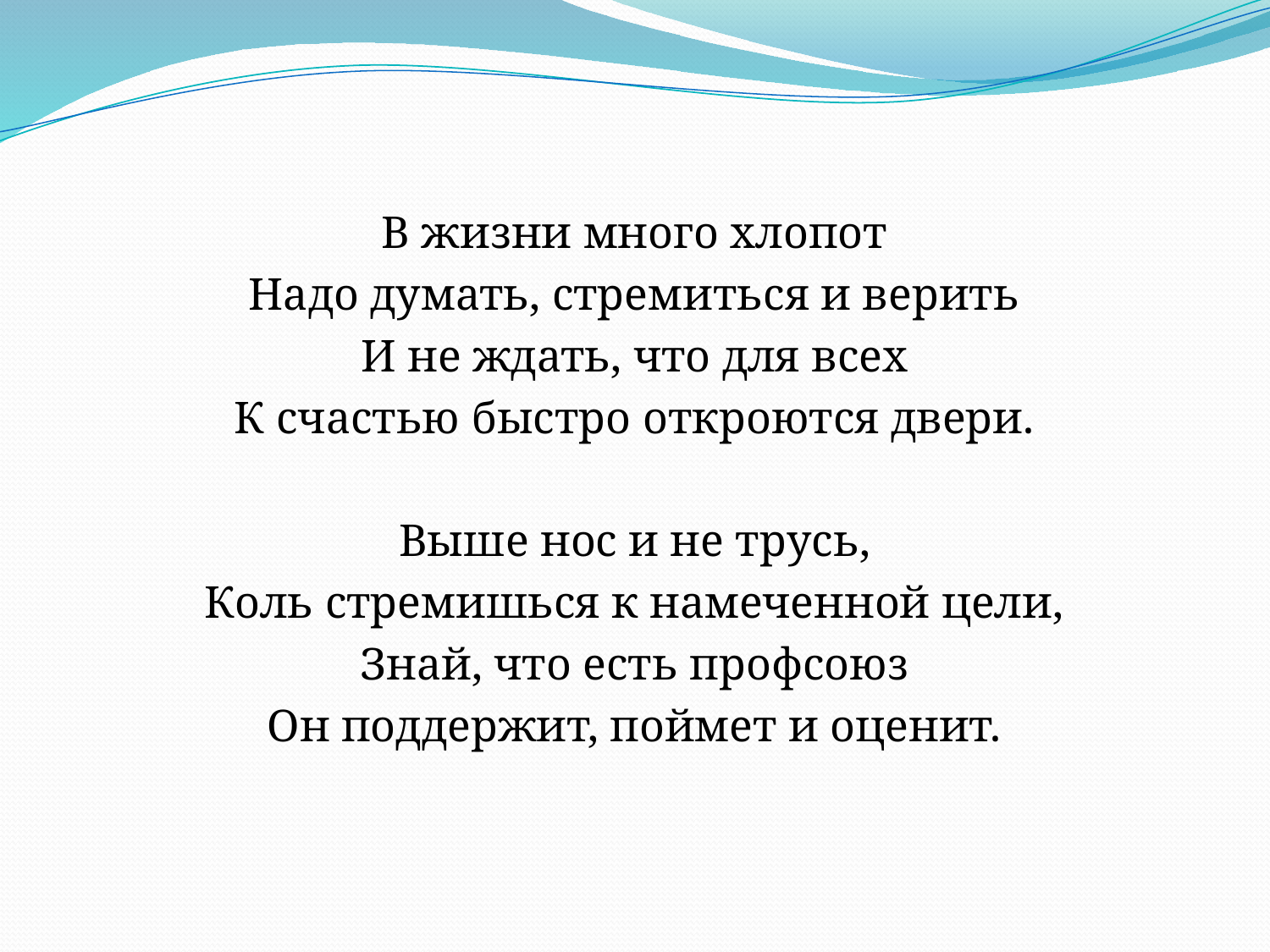

В жизни много хлопот
Надо думать, стремиться и верить
И не ждать, что для всех
К счастью быстро откроются двери.

Выше нос и не трусь,
Коль стремишься к намеченной цели,
Знай, что есть профсоюз
Он поддержит, поймет и оценит.